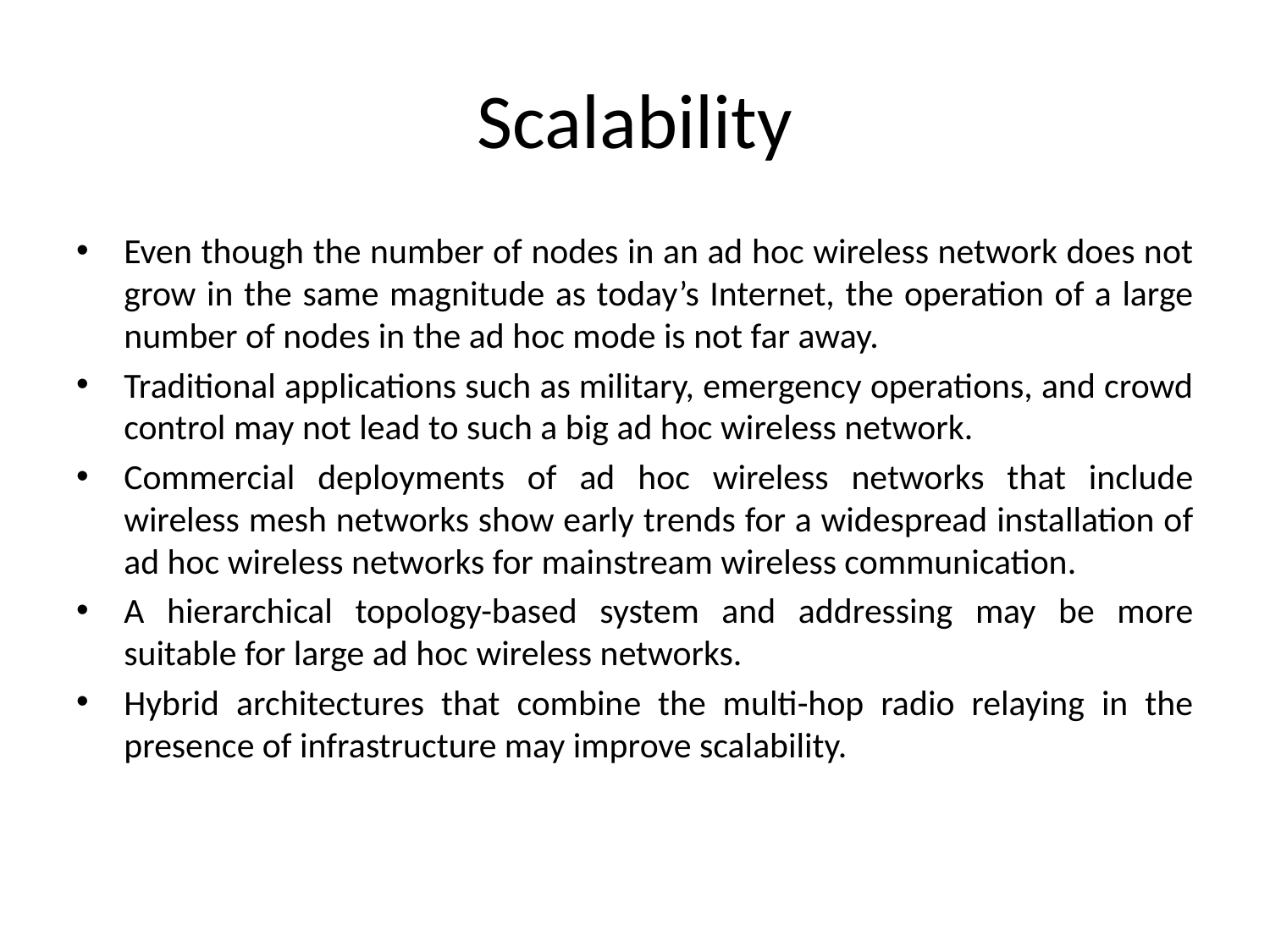

# Scalability
Even though the number of nodes in an ad hoc wireless network does not grow in the same magnitude as today’s Internet, the operation of a large number of nodes in the ad hoc mode is not far away.
Traditional applications such as military, emergency operations, and crowd control may not lead to such a big ad hoc wireless network.
Commercial deployments of ad hoc wireless networks that include wireless mesh networks show early trends for a widespread installation of ad hoc wireless networks for mainstream wireless communication.
A hierarchical topology-based system and addressing may be more suitable for large ad hoc wireless networks.
Hybrid architectures that combine the multi-hop radio relaying in the presence of infrastructure may improve scalability.